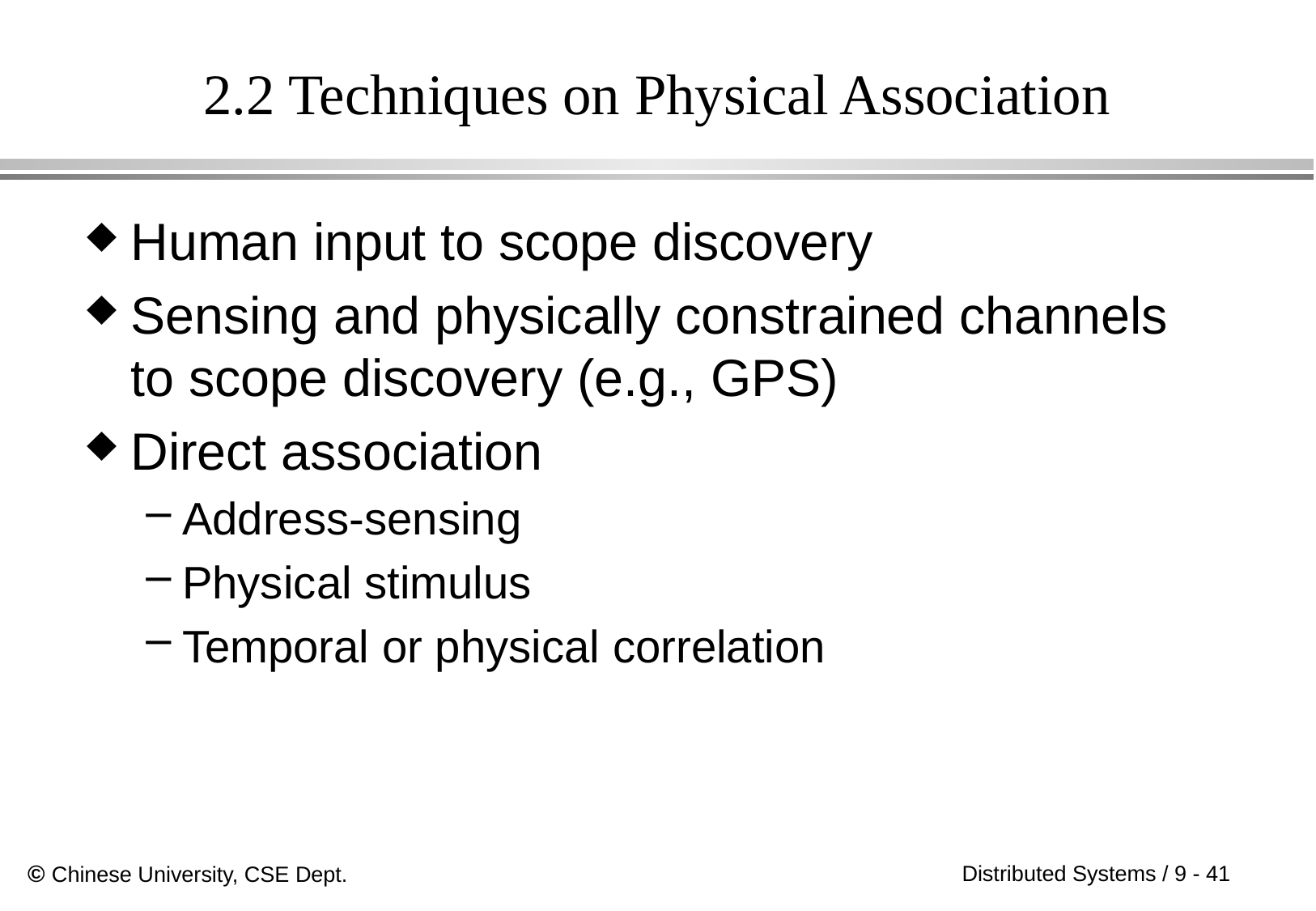

# 2.2 Techniques on Physical Association
Human input to scope discovery
Sensing and physically constrained channels to scope discovery (e.g., GPS)
Direct association
Address-sensing
Physical stimulus
Temporal or physical correlation